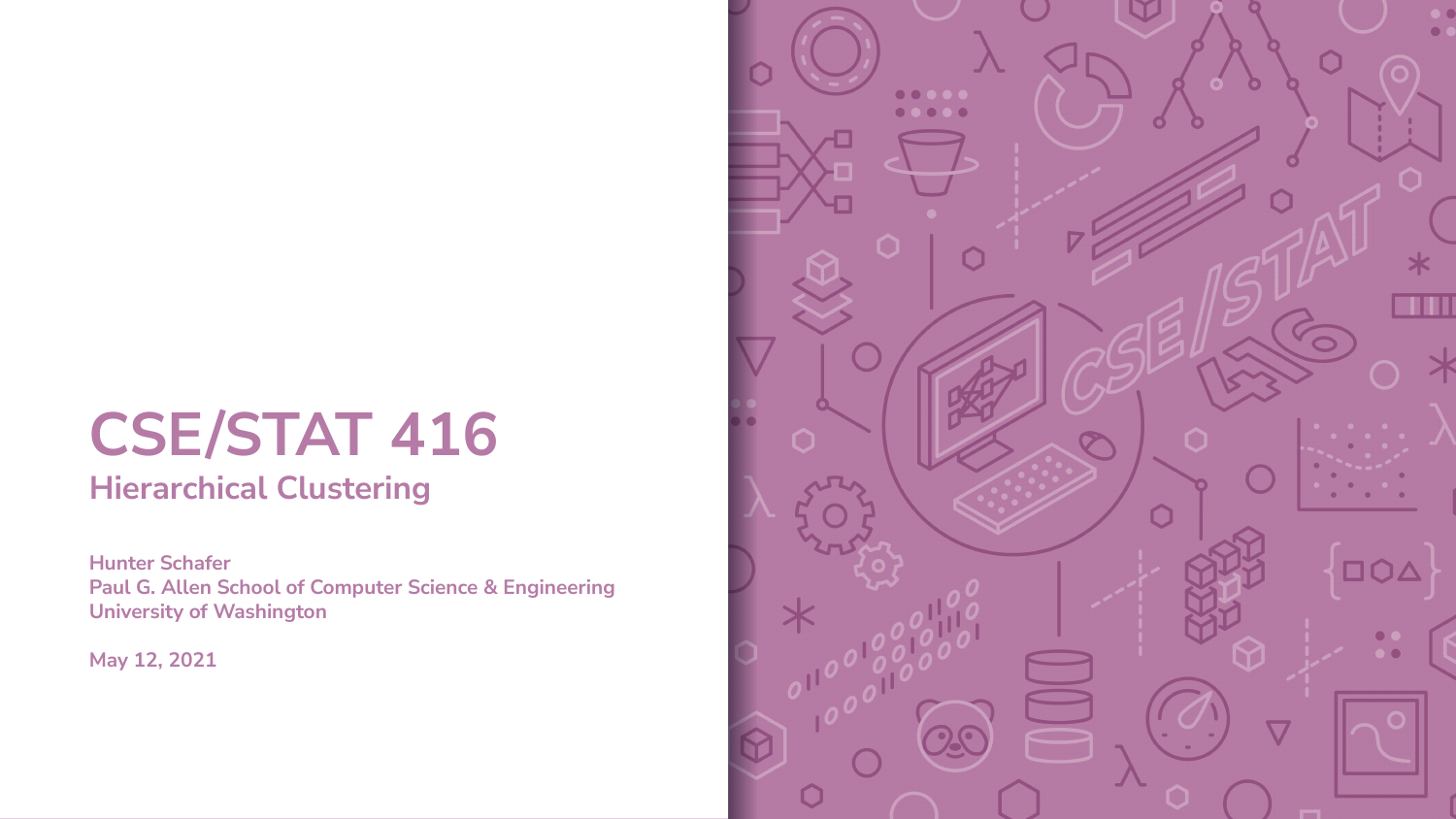

# CSE/STAT 416 Hierarchical Clustering Hunter Schafer Paul G. Allen School of Computer Science & Engineering University of Washington May 12, 2021